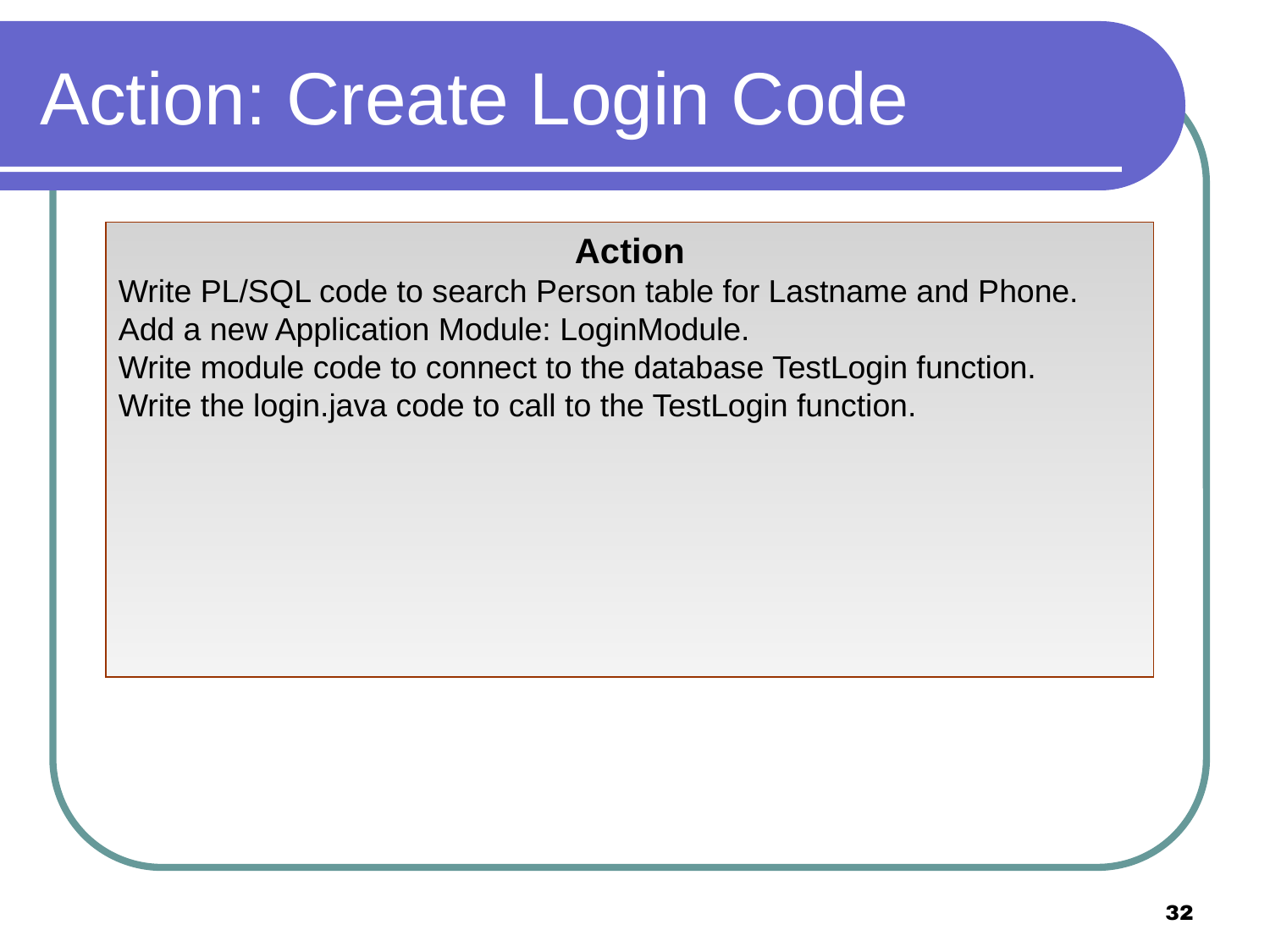

# Action: Create Login Code
Action
Write PL/SQL code to search Person table for Lastname and Phone.
Add a new Application Module: LoginModule.
Write module code to connect to the database TestLogin function.
Write the login.java code to call to the TestLogin function.

32